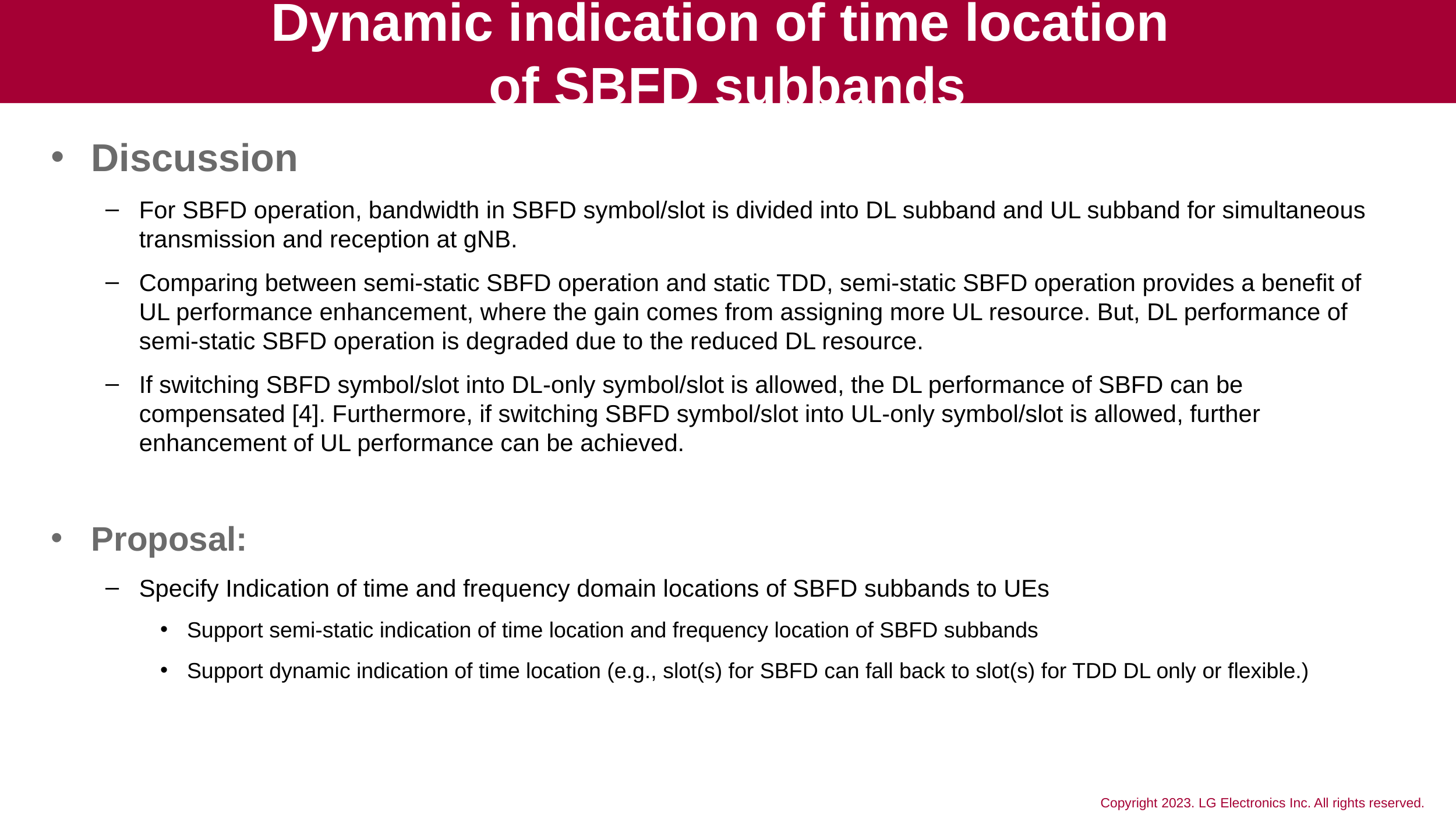

# Dynamic indication of time location of SBFD subbands
Discussion
For SBFD operation, bandwidth in SBFD symbol/slot is divided into DL subband and UL subband for simultaneous transmission and reception at gNB.
Comparing between semi-static SBFD operation and static TDD, semi-static SBFD operation provides a benefit of UL performance enhancement, where the gain comes from assigning more UL resource. But, DL performance of semi-static SBFD operation is degraded due to the reduced DL resource.
If switching SBFD symbol/slot into DL-only symbol/slot is allowed, the DL performance of SBFD can be compensated [4]. Furthermore, if switching SBFD symbol/slot into UL-only symbol/slot is allowed, further enhancement of UL performance can be achieved.

Proposal:
Specify Indication of time and frequency domain locations of SBFD subbands to UEs
Support semi-static indication of time location and frequency location of SBFD subbands
Support dynamic indication of time location (e.g., slot(s) for SBFD can fall back to slot(s) for TDD DL only or flexible.)